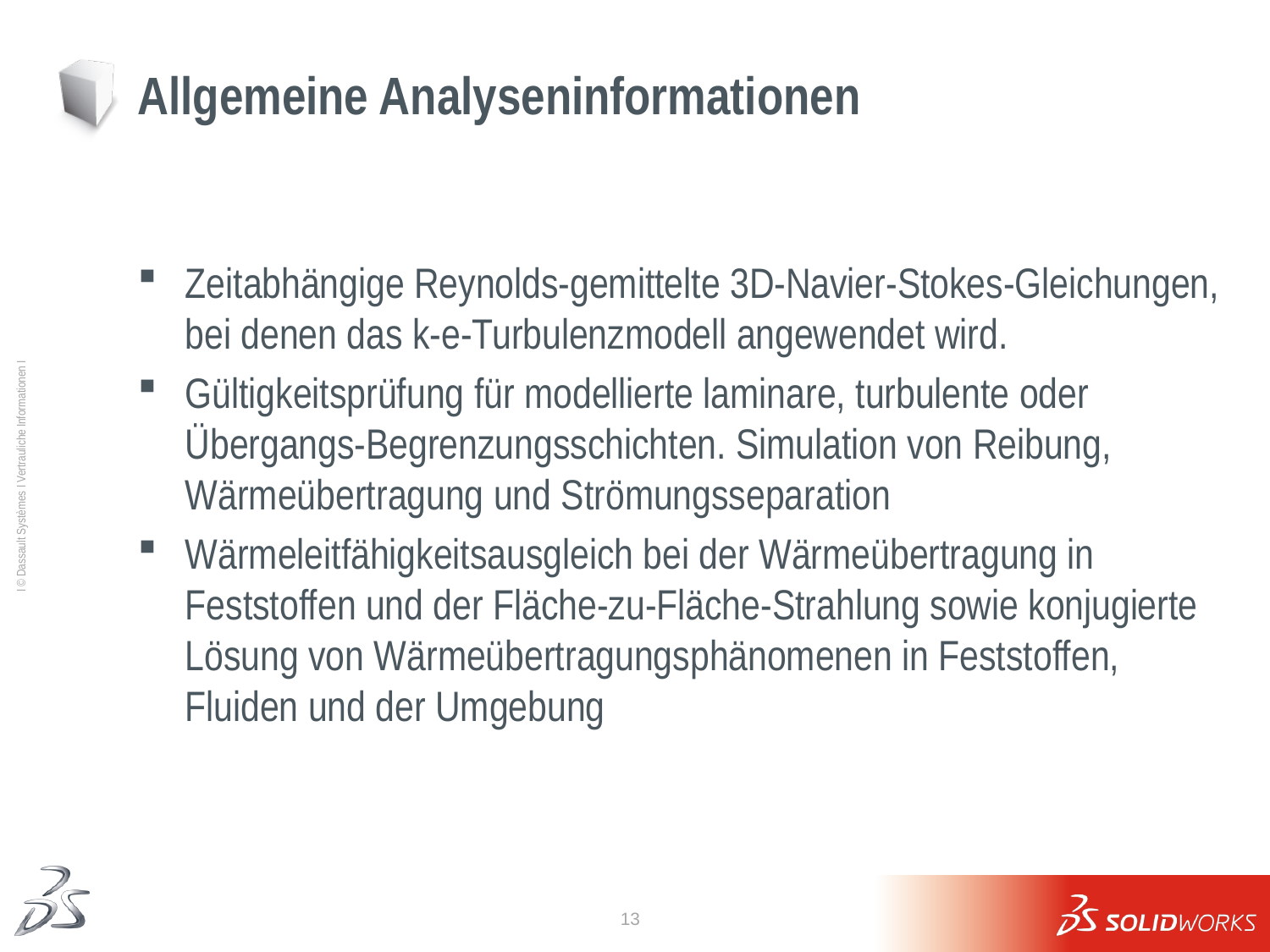

# Allgemeine Analyseninformationen
Zeitabhängige Reynolds-gemittelte 3D-Navier-Stokes-Gleichungen, bei denen das k-e-Turbulenzmodell angewendet wird.
Gültigkeitsprüfung für modellierte laminare, turbulente oder Übergangs-Begrenzungsschichten. Simulation von Reibung, Wärmeübertragung und Strömungsseparation
Wärmeleitfähigkeitsausgleich bei der Wärmeübertragung in Feststoffen und der Fläche-zu-Fläche-Strahlung sowie konjugierte Lösung von Wärmeübertragungsphänomenen in Feststoffen, Fluiden und der Umgebung